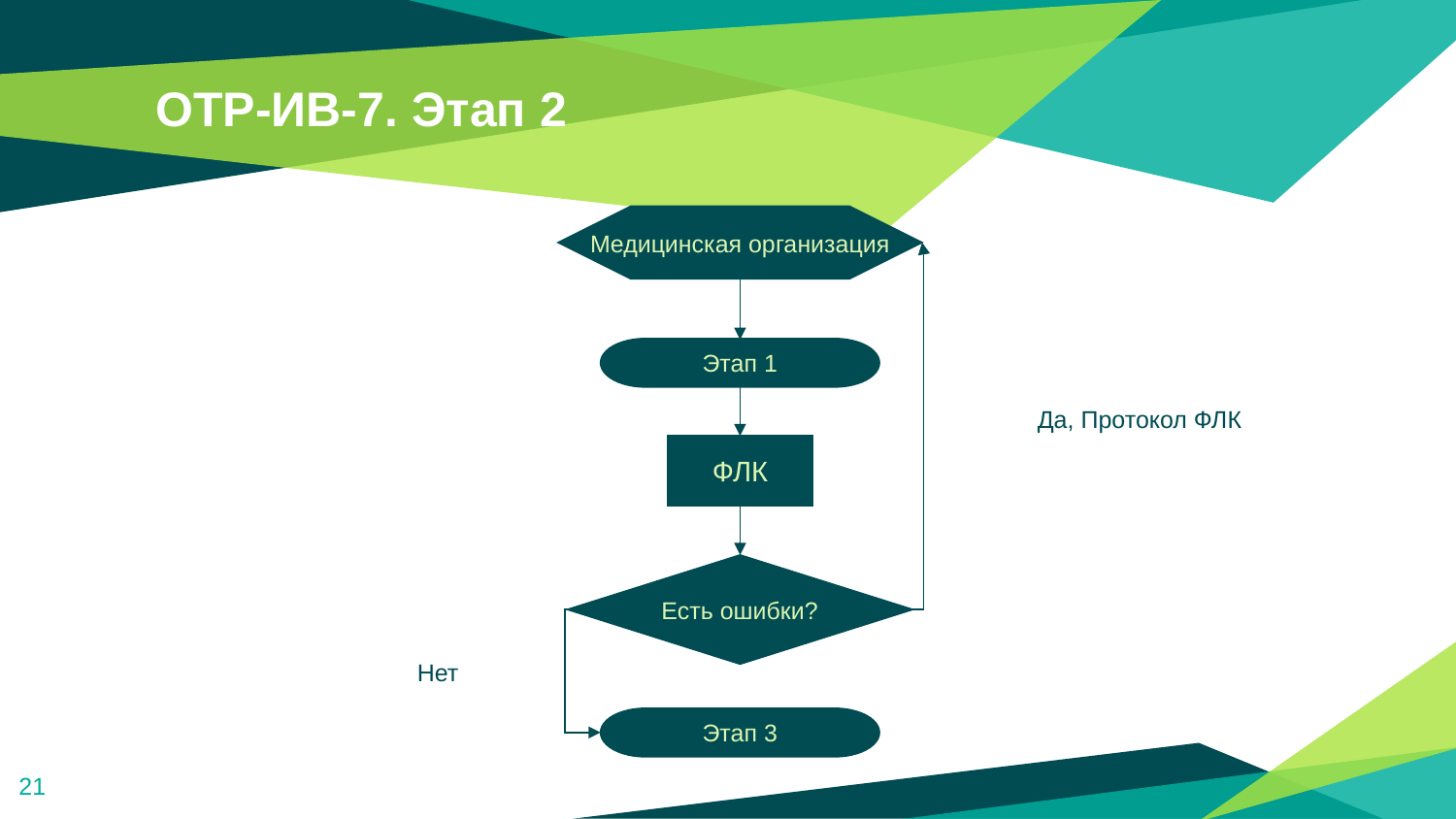

# ОТР-ИВ-7. Этап 2
Медицинская организация
Этап 1
Да, Протокол ФЛК
ФЛК
Есть ошибки?
Нет
Этап 3
21
ФЛК – форматно – логический контроль